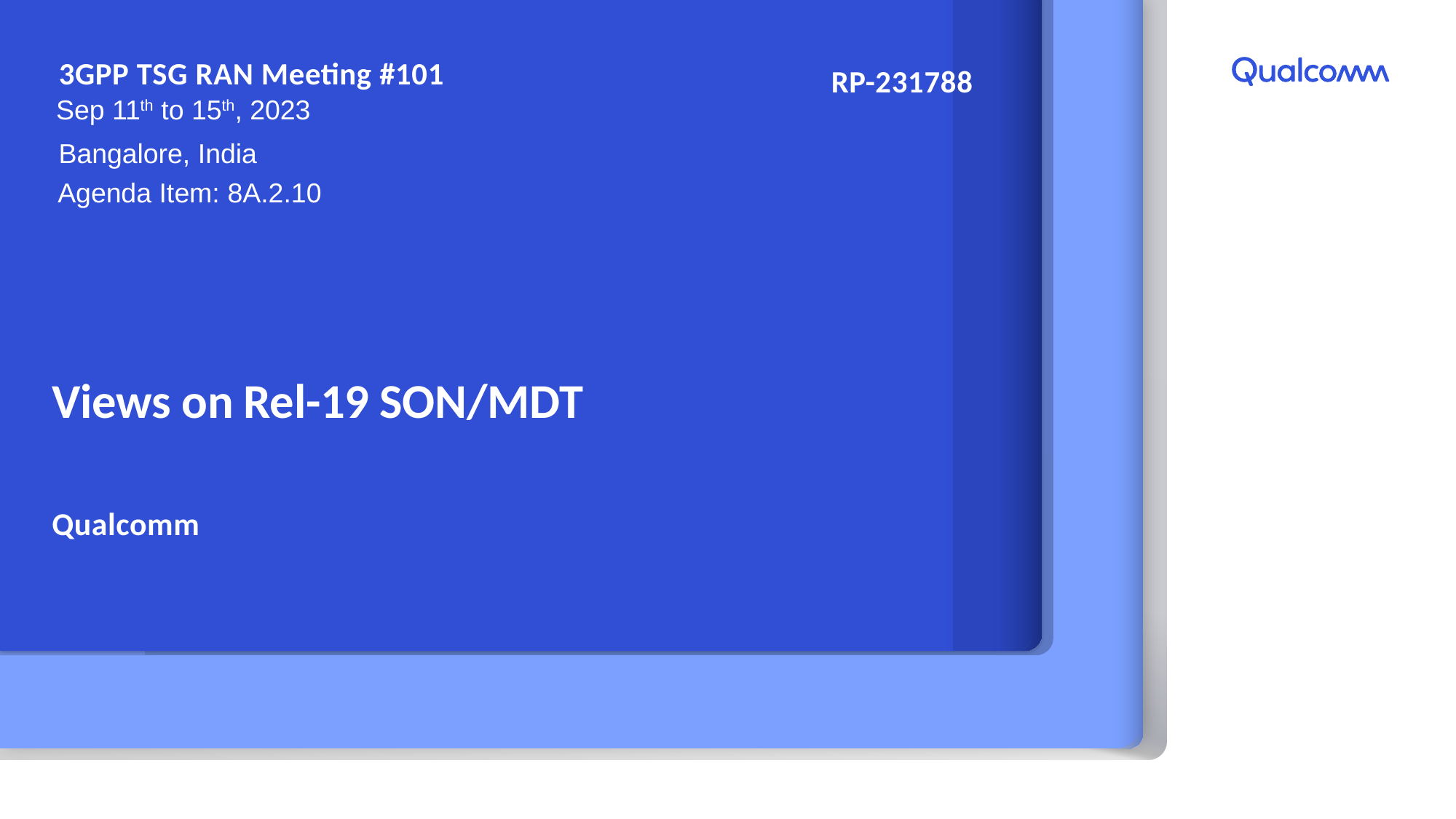

3GPP TSG RAN Meeting #101
RP-231788
Sep 11th to 15th, 2023
Bangalore, India
Agenda Item: 8A.2.10
# Views on Rel-19 SON/MDT
Qualcomm